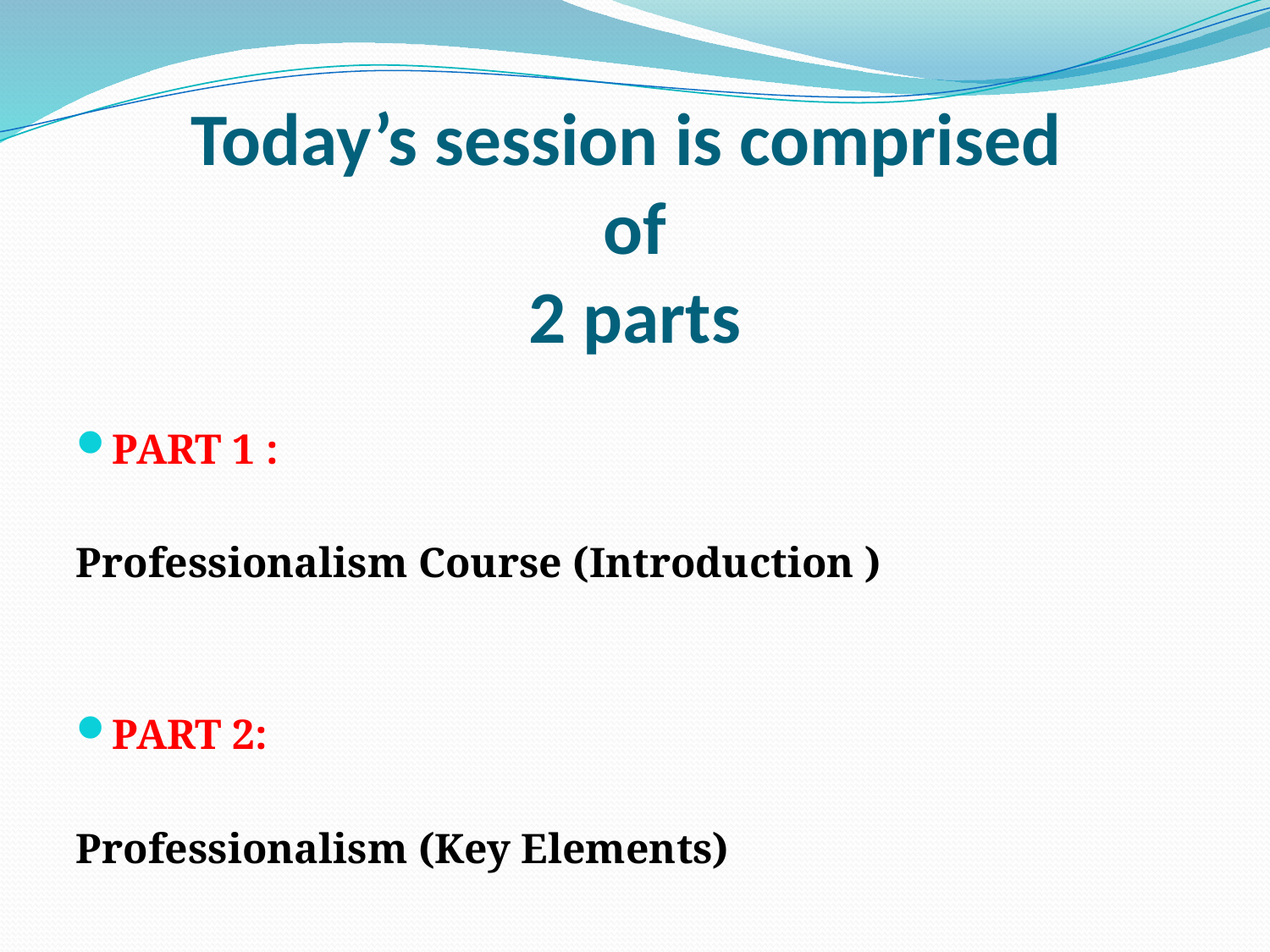

# Today’s session is comprised of 2 parts

PART 1 :

Professionalism Course (Introduction )

PART 2:

Professionalism (Key Elements)